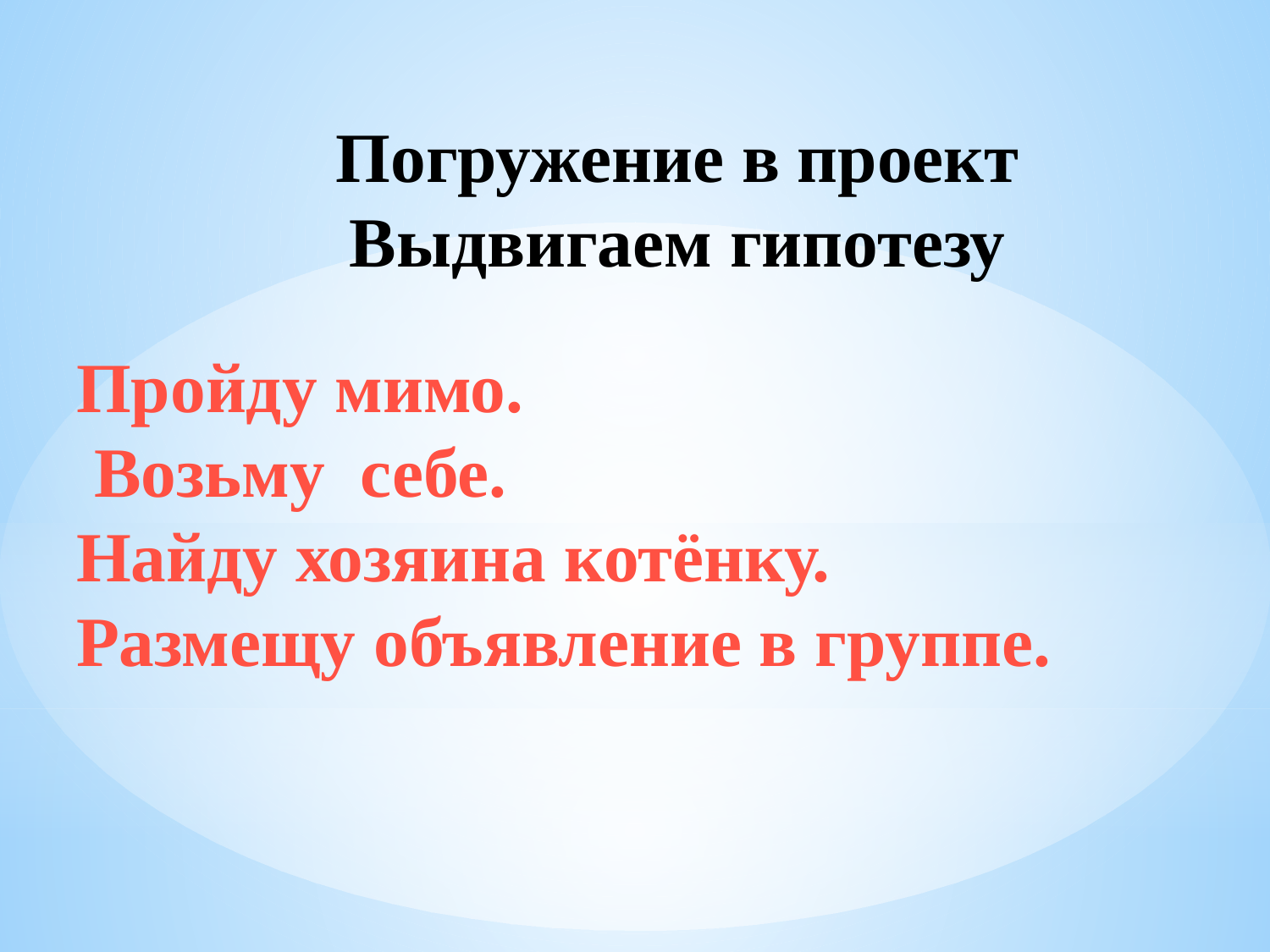

Погружение в проект
Выдвигаем гипотезу
Пройду мимо.
 Возьму  себе.
Найду хозяина котёнку.
Размещу объявление в группе.